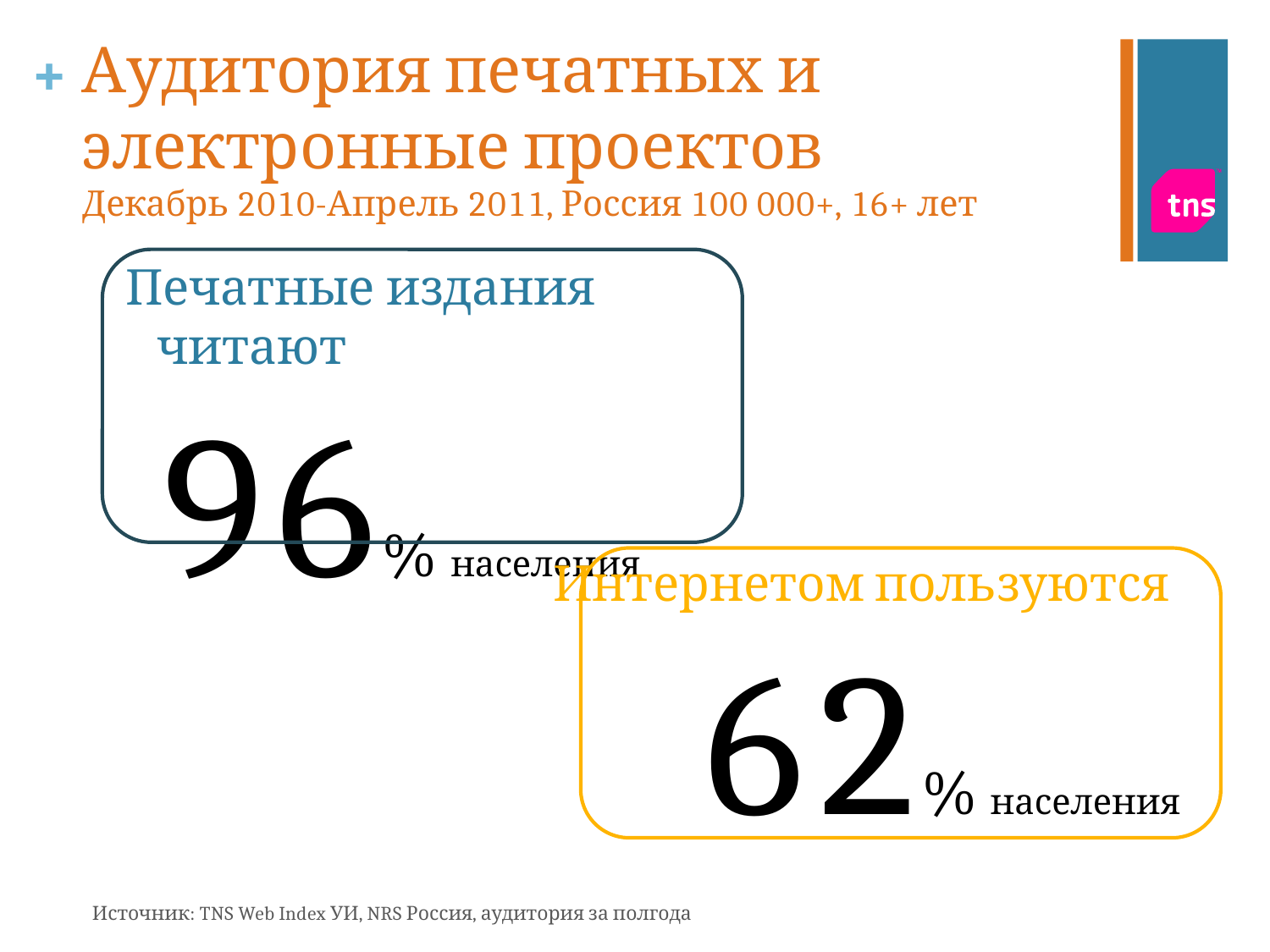

# Аудитория печатных и электронные проектов Декабрь 2010-Апрель 2011, Россия 100 000+, 16+ лет

Печатные издания читают
96% населения

Интернетом пользуются
              62% населения

Источник: TNS Web Index УИ, NRS Россия, аудитория за полгода